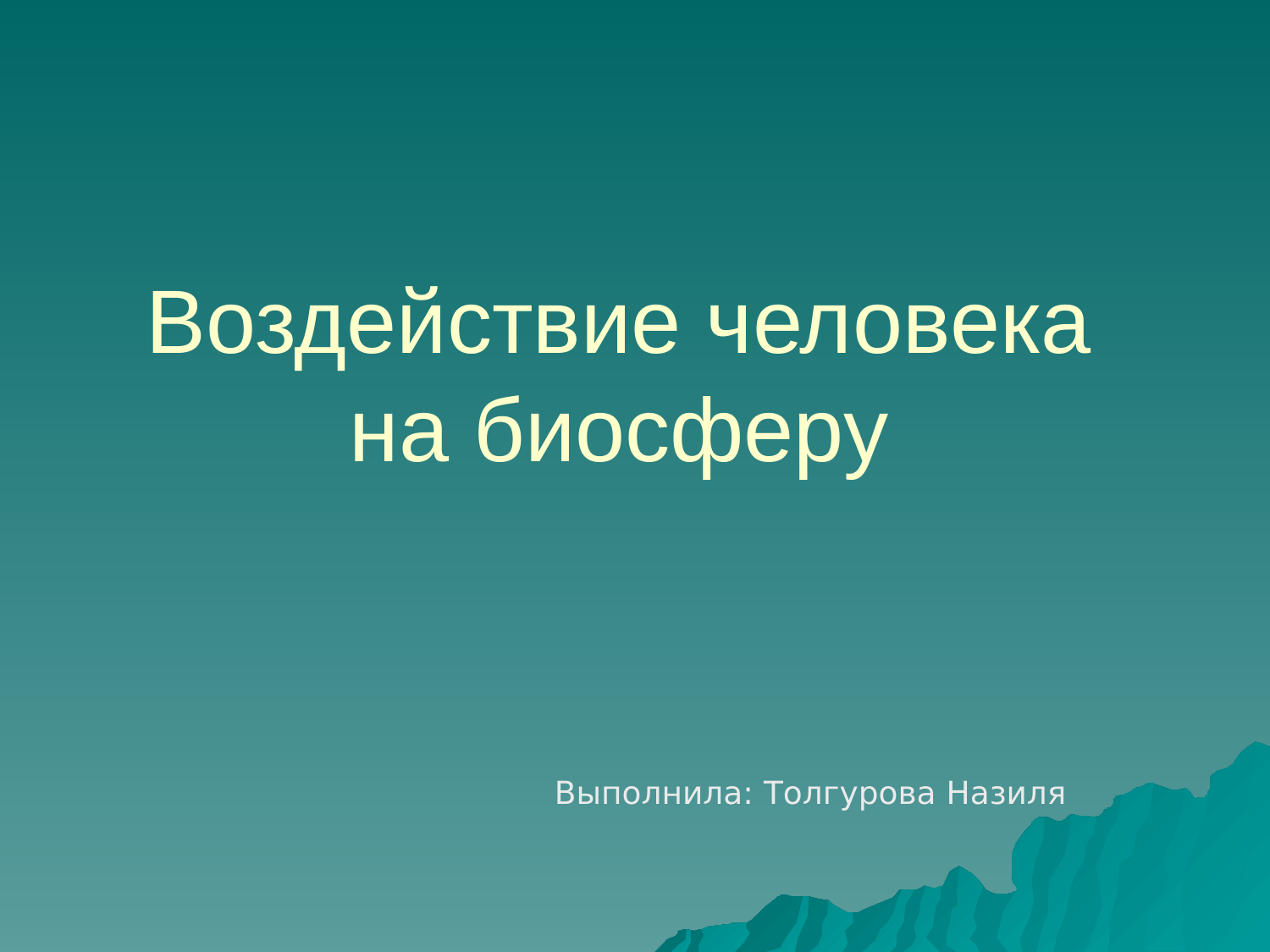

# Воздействие человека на биосферу
Выполнила: Толгурова Назиля